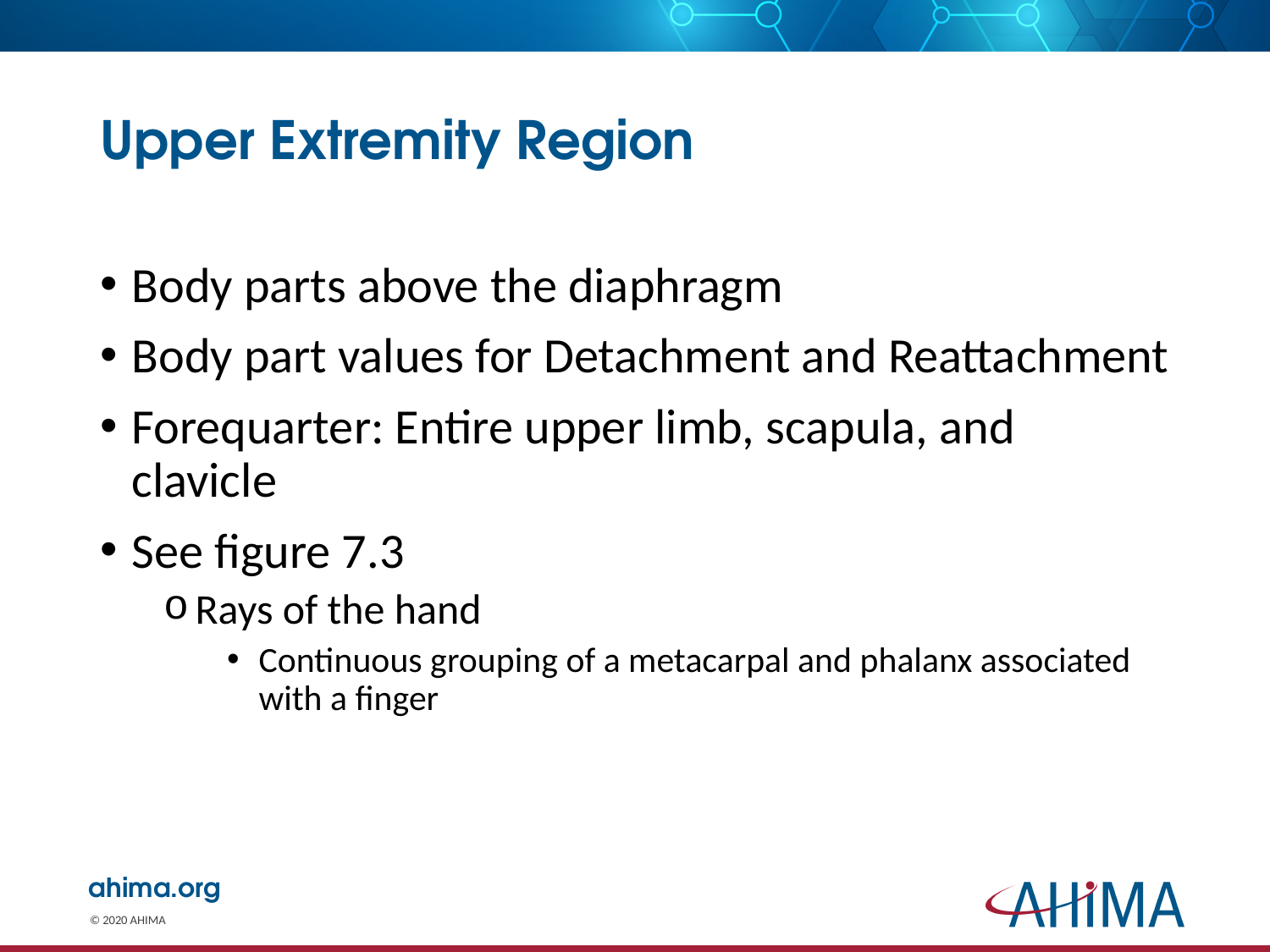

# Upper Extremity Region
Body parts above the diaphragm
Body part values for Detachment and Reattachment
Forequarter: Entire upper limb, scapula, and clavicle
See figure 7.3
Rays of the hand
Continuous grouping of a metacarpal and phalanx associated with a finger